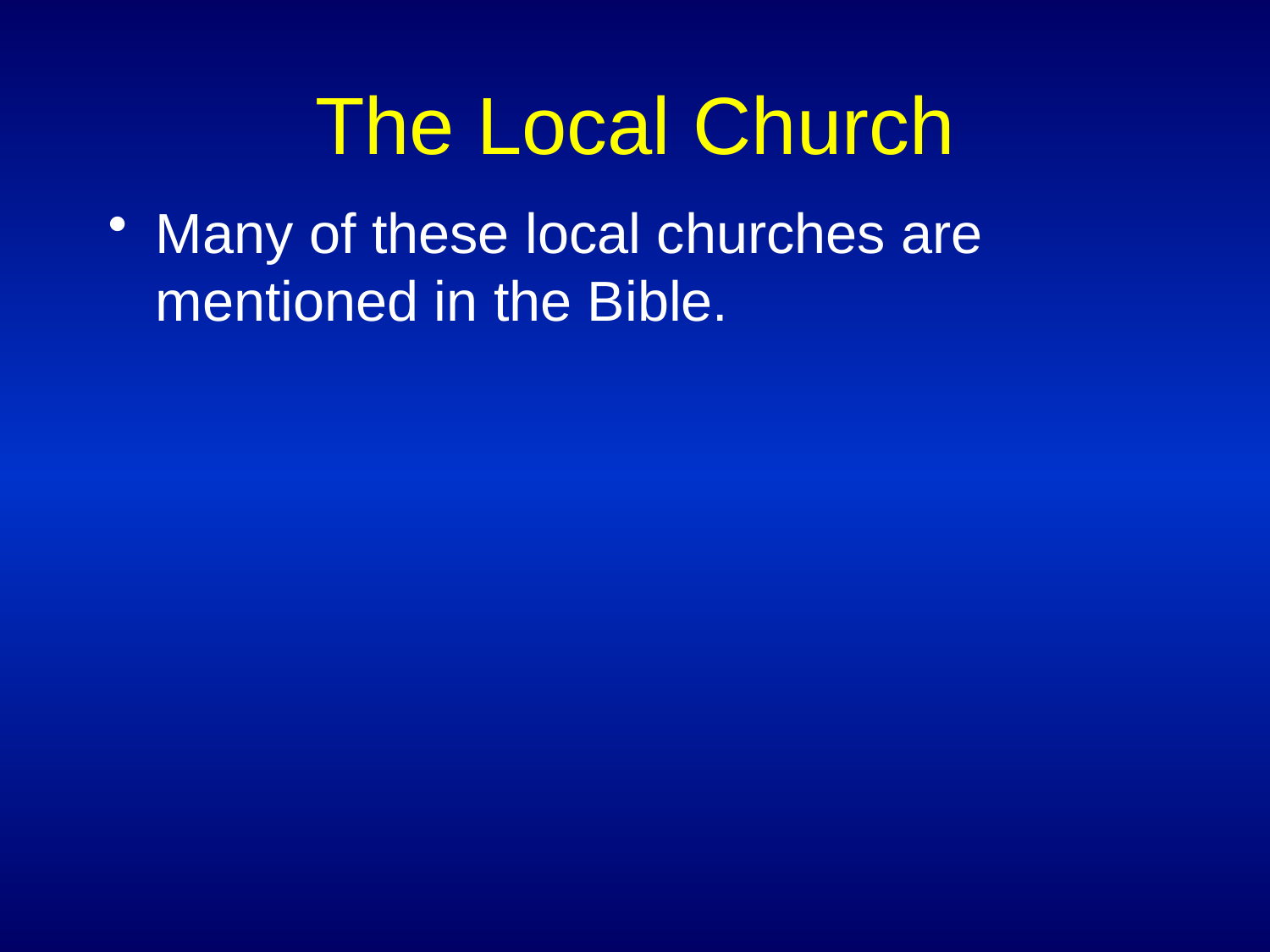

# The Local Church
Many of these local churches are mentioned in the Bible.